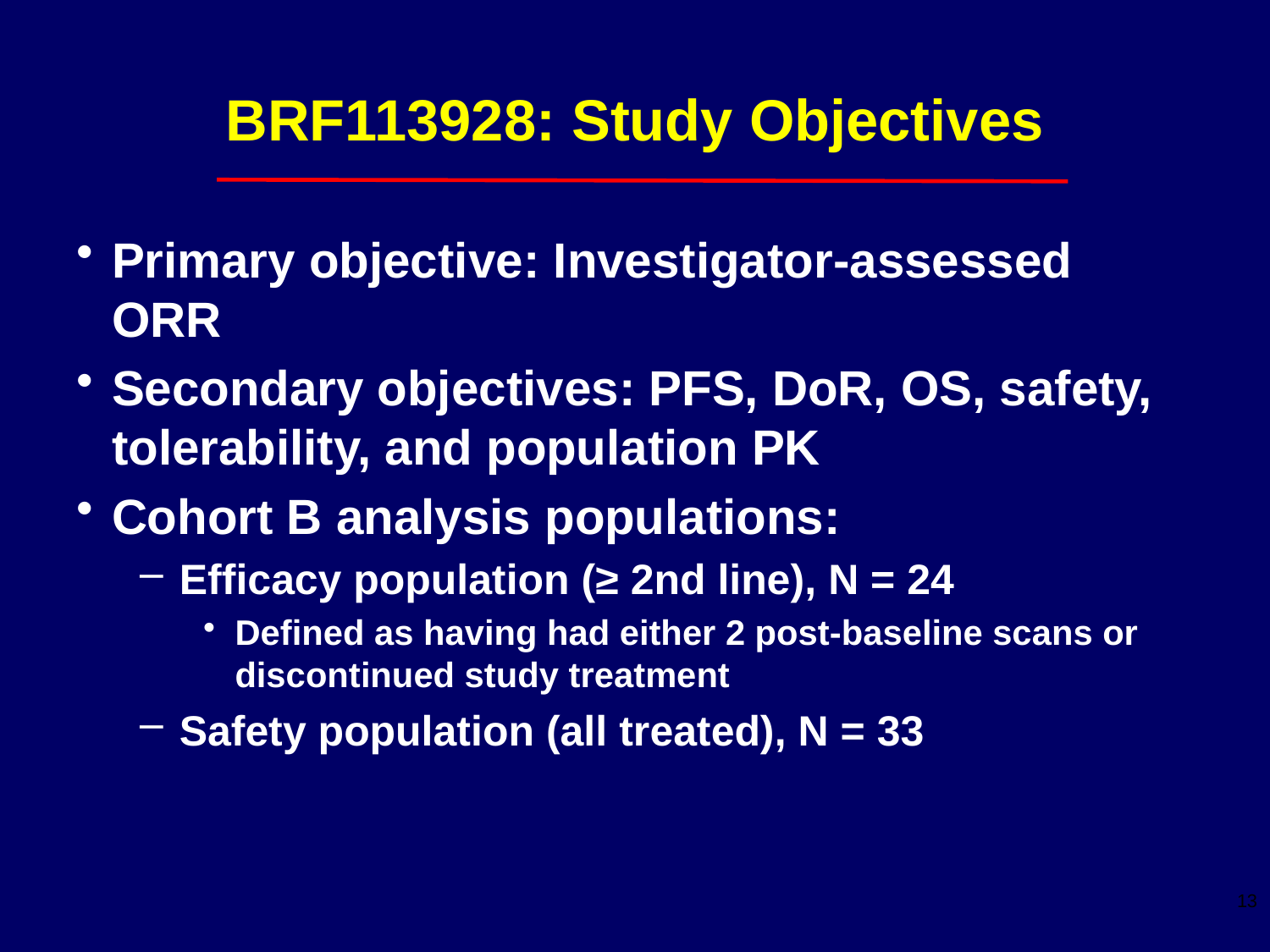

# BRF113928: Study Objectives

Primary objective: Investigator-assessed ORR
Secondary objectives: PFS, DoR, OS, safety, tolerability, and population PK
Cohort B analysis populations:
Efficacy population (≥ 2nd line), N = 24
Defined as having had either 2 post-baseline scans or discontinued study treatment
Safety population (all treated), N = 33
13